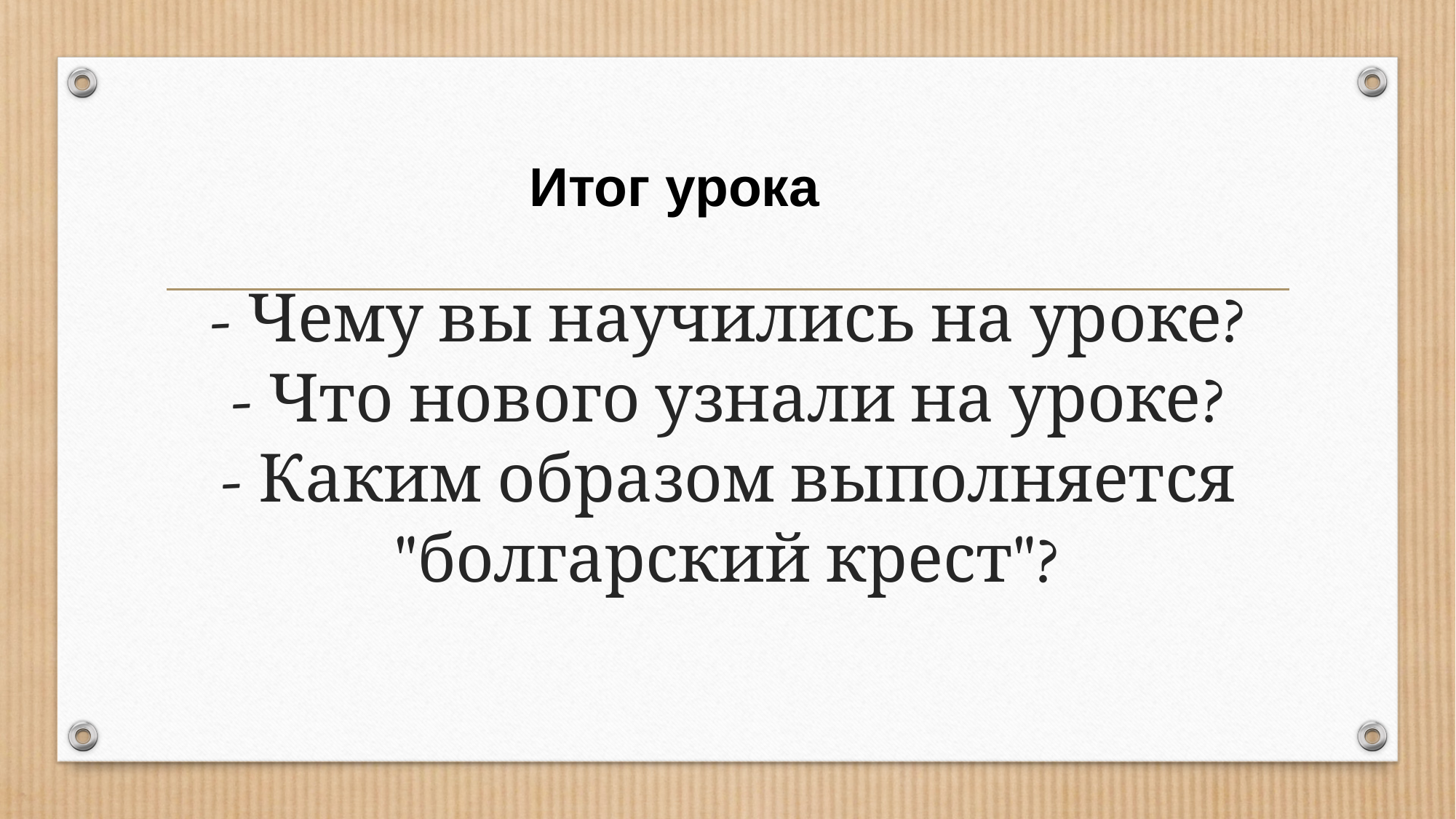

# - Чему вы научились на уроке? - Что нового узнали на уроке? - Каким образом выполняется "болгарский крест"?
Итог урока